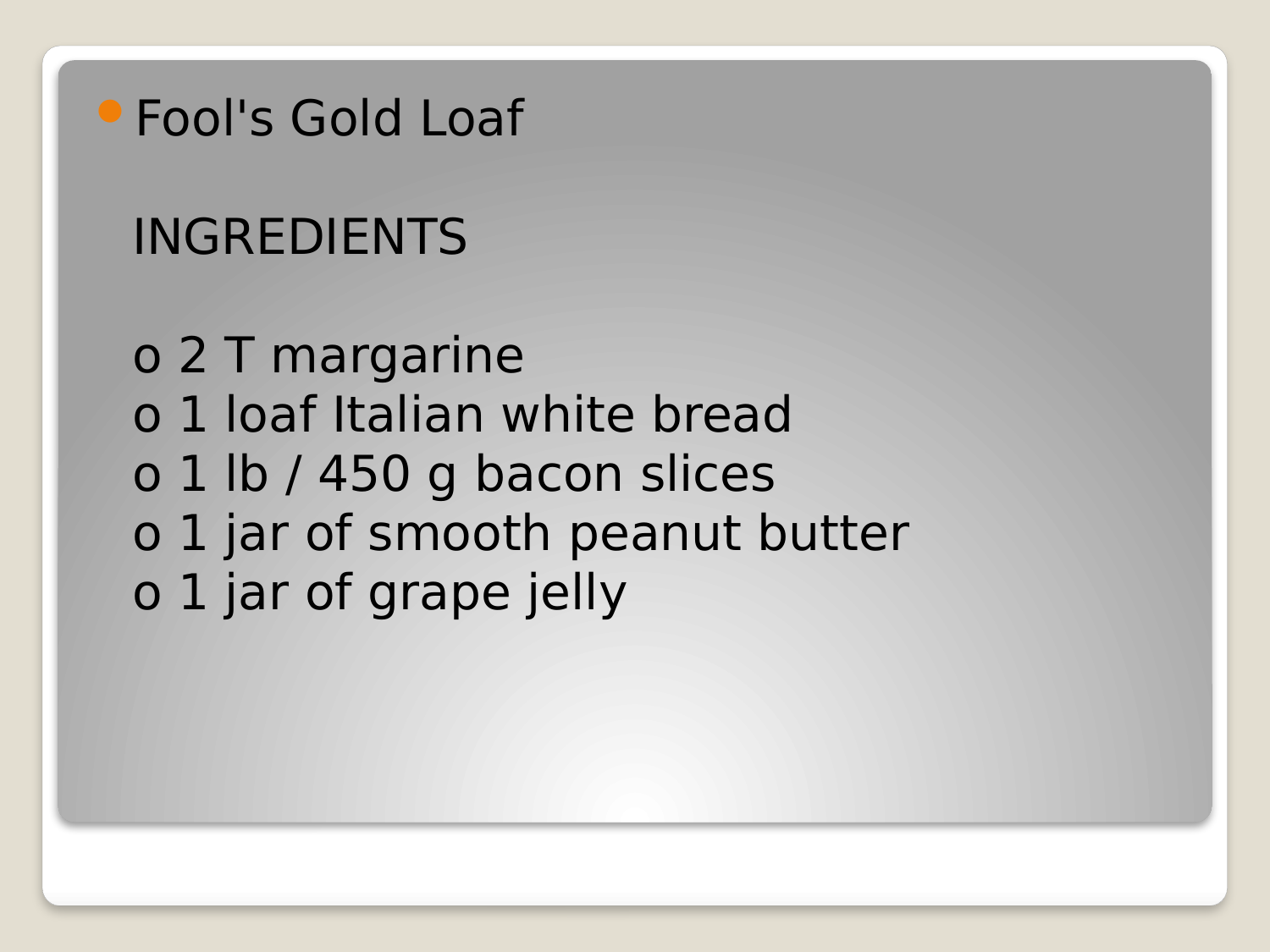

Fool's Gold Loaf
INGREDIENTS
o 2 T margarine
o 1 loaf Italian white bread
o 1 lb / 450 g bacon slices
o 1 jar of smooth peanut butter
o 1 jar of grape jelly